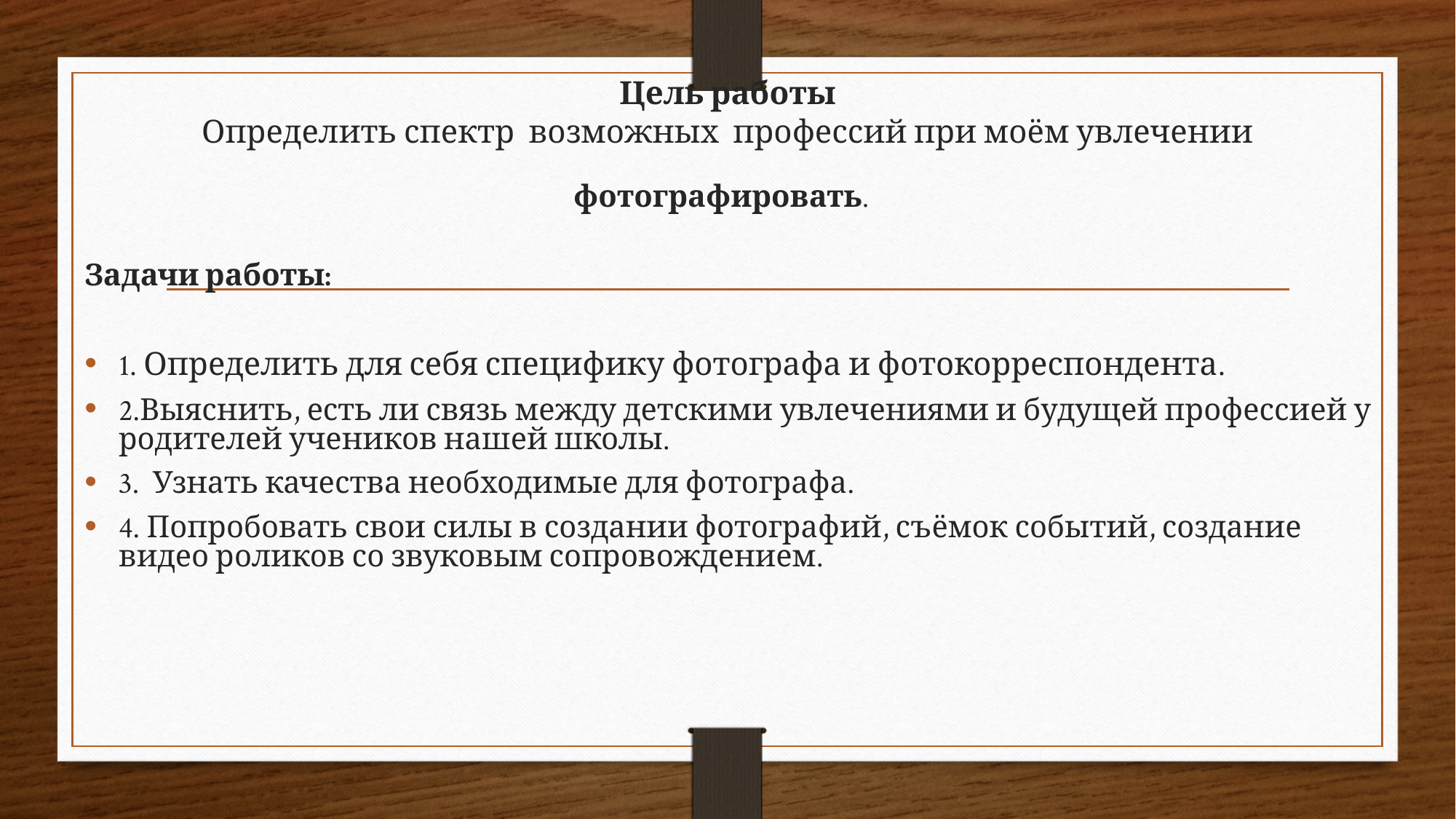

# Цель работы Определить спектр  возможных  профессий при моём увлечении фотографировать.
Задачи работы:

1. Определить для себя специфику фотографа и фотокорреспондента.
2.Выяснить, есть ли связь между детскими увлечениями и будущей профессией у родителей учеников нашей школы.
3.  Узнать качества необходимые для фотографа.
4. Попробовать свои силы в создании фотографий, съёмок событий, создание видео роликов со звуковым сопровождением.